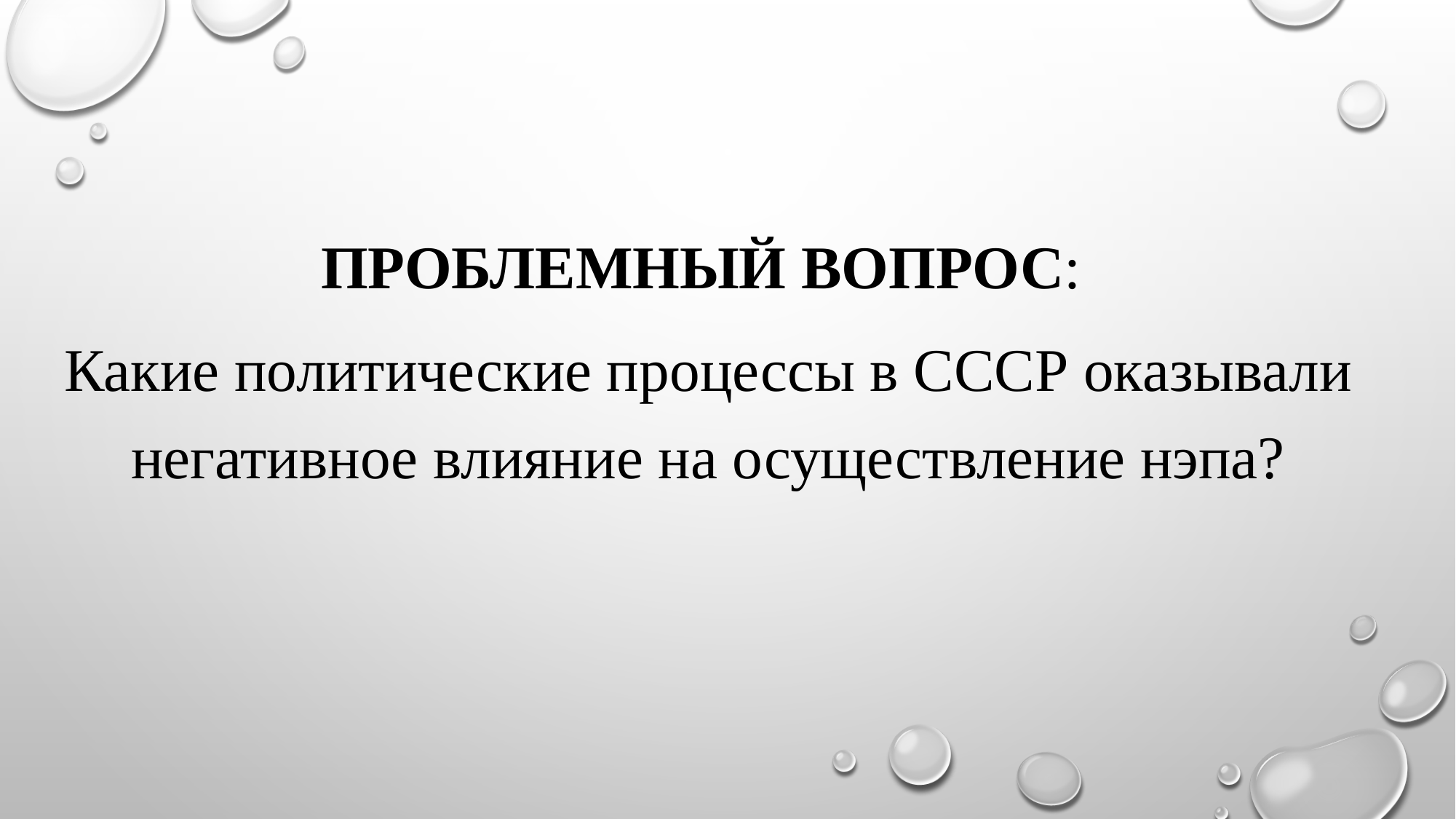

Проблемный вопрос:
Какие политические процессы в СССР оказывали негативное влияние на осуществление нэпа?